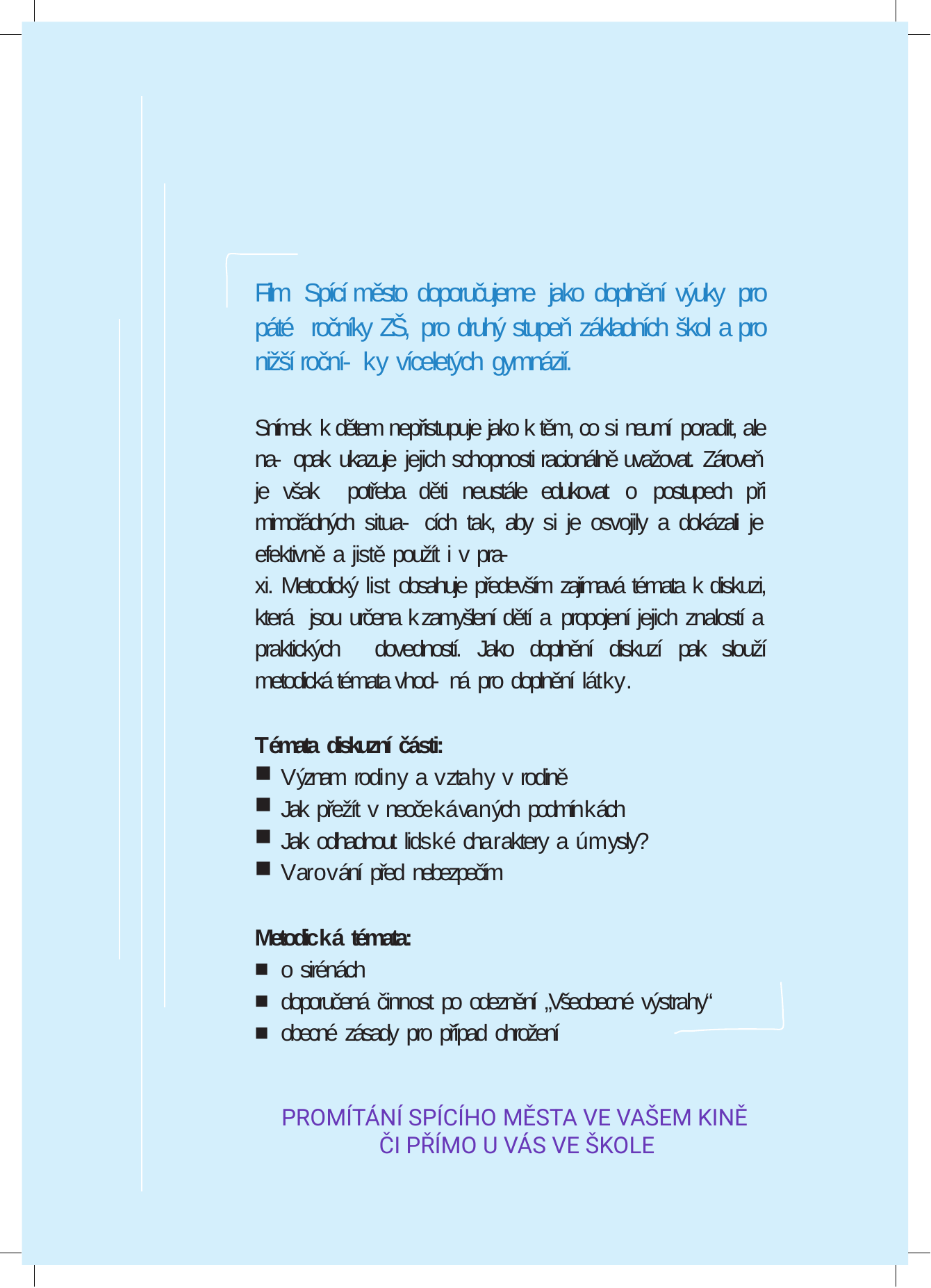

Film Spící město doporučujeme jako doplnění výuky pro páté  ročníky ZŠ, pro druhý stupeň základních škol a pro nižší roční-  ky víceletých gymnázií.

Snímek k dětem nepřistupuje jako k těm, co si neumí poradit, ale na-  opak ukazuje jejich schopnosti racionálně uvažovat. Zároveň je však  potřeba děti neustále edukovat o postupech při mimořádných situa-  cích tak, aby si je osvojily a dokázali je efektivně a jistě použít i v pra-
xi. Metodický list obsahuje především zajímavá témata k diskuzi, která  jsou určena k zamyšlení dětí a propojení jejich znalostí a praktických  dovedností. Jako doplnění diskuzí pak slouží metodická témata vhod-  ná pro doplnění látky.

Témata diskuzní části:
Význam rodiny a vztahy v rodině
Jak přežít v neočekávaných podmínkách
Jak odhadnout lidské charaktery a úmysly?
Varování před nebezpečím

Metodická témata:
o sirénách
doporučená činnost po odeznění „Všeobecné výstrahy“
obecné zásady pro případ ohrožení
PROMÍTÁNÍ SPÍCÍHO MĚSTA VE VAŠEM KINĚ  ČI PŘÍMO U VÁS VE ŠKOLE